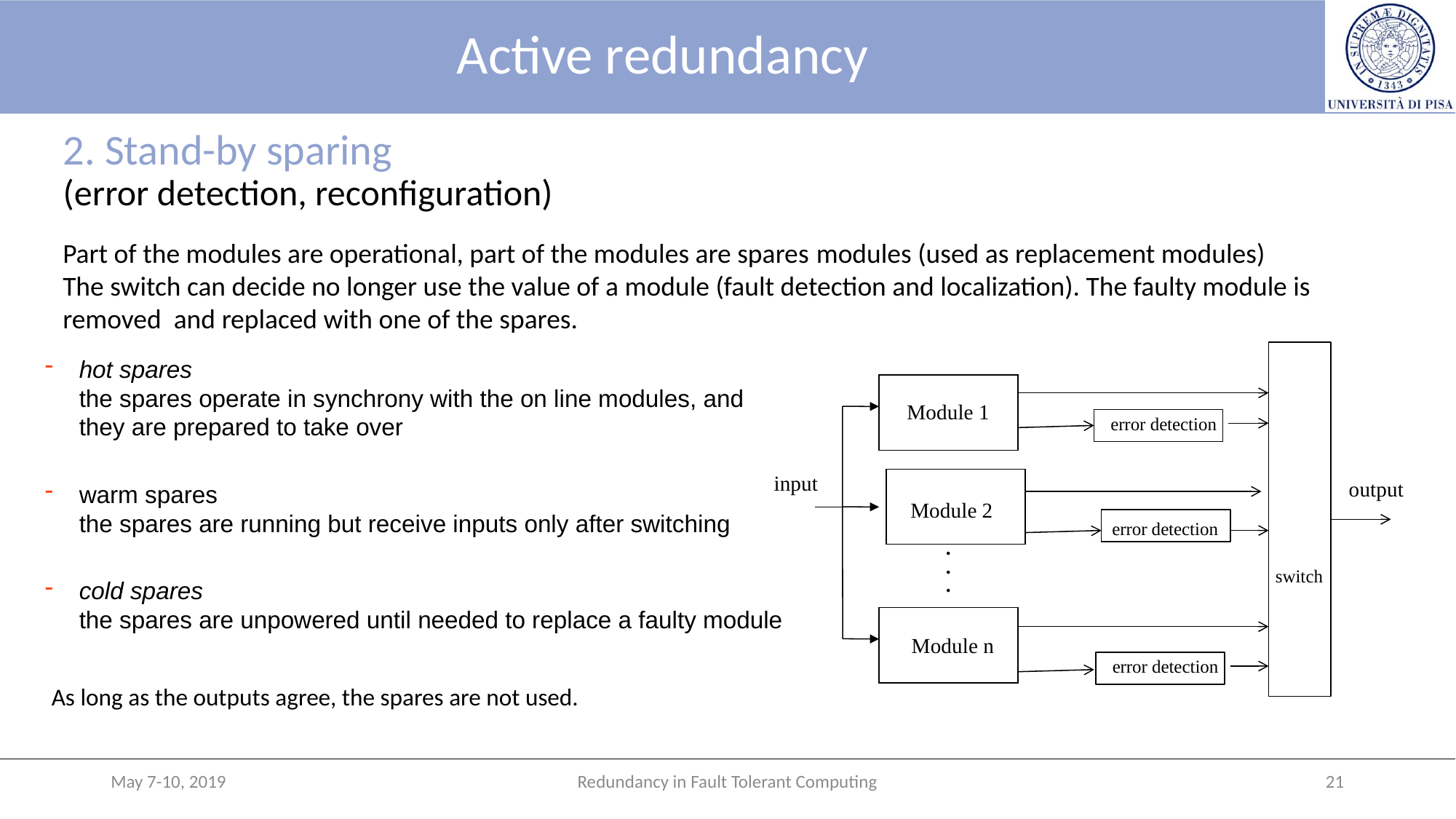

# Active redundancy
2. Stand-by sparing
(error detection, reconfiguration)
Part of the modules are operational, part of the modules are spares modules (used as replacement modules)
The switch can decide no longer use the value of a module (fault detection and localization). The faulty module is removed  and replaced with one of the spares.

Module 1

error detection

input

output
Module 2

error detection
switch

Module n

error detection

.
.
.
hot spares
the spares operate in synchrony with the on line modules, and they are prepared to take over

warm spares
the spares are running but receive inputs only after switching

cold spares
the spares are unpowered until needed to replace a faulty module

As long as the outputs agree, the spares are not used.
May 7-10, 2019
Redundancy in Fault Tolerant Computing
21